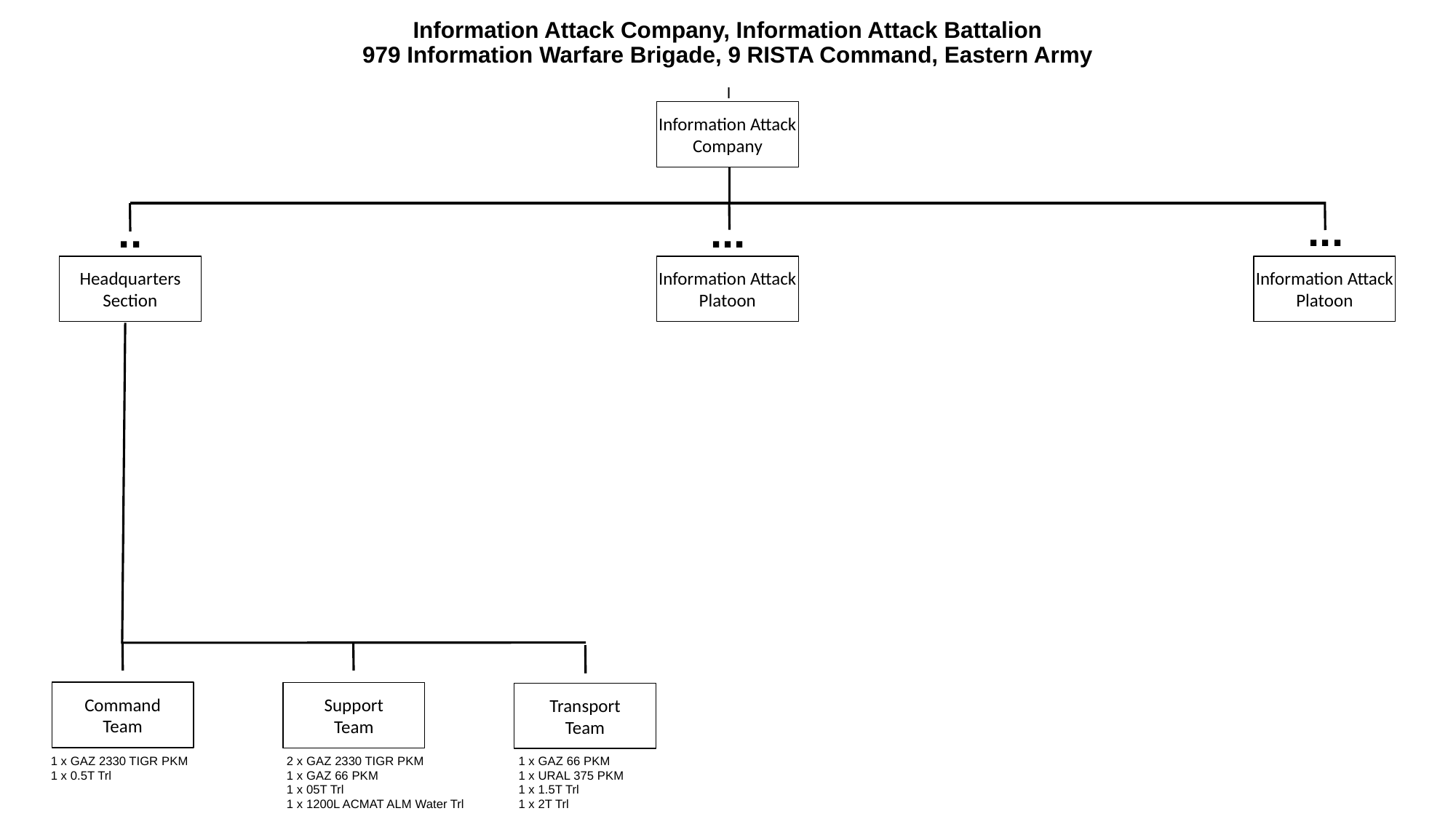

# Information Attack Company, Information Attack Battalion 979 Information Warfare Brigade, 9 RISTA Command, Eastern Army
I
Information Attack
Company
...
..
...
Headquarters
Section
Information Attack Platoon
Information Attack
Platoon
Command
Team
Support
Team
Transport
Team
1 x GAZ 2330 TIGR PKM
1 x 0.5T Trl
2 x GAZ 2330 TIGR PKM
1 x GAZ 66 PKM
1 x 05T Trl
1 x 1200L ACMAT ALM Water Trl
1 x GAZ 66 PKM
1 x URAL 375 PKM
1 x 1.5T Trl
1 x 2T Trl